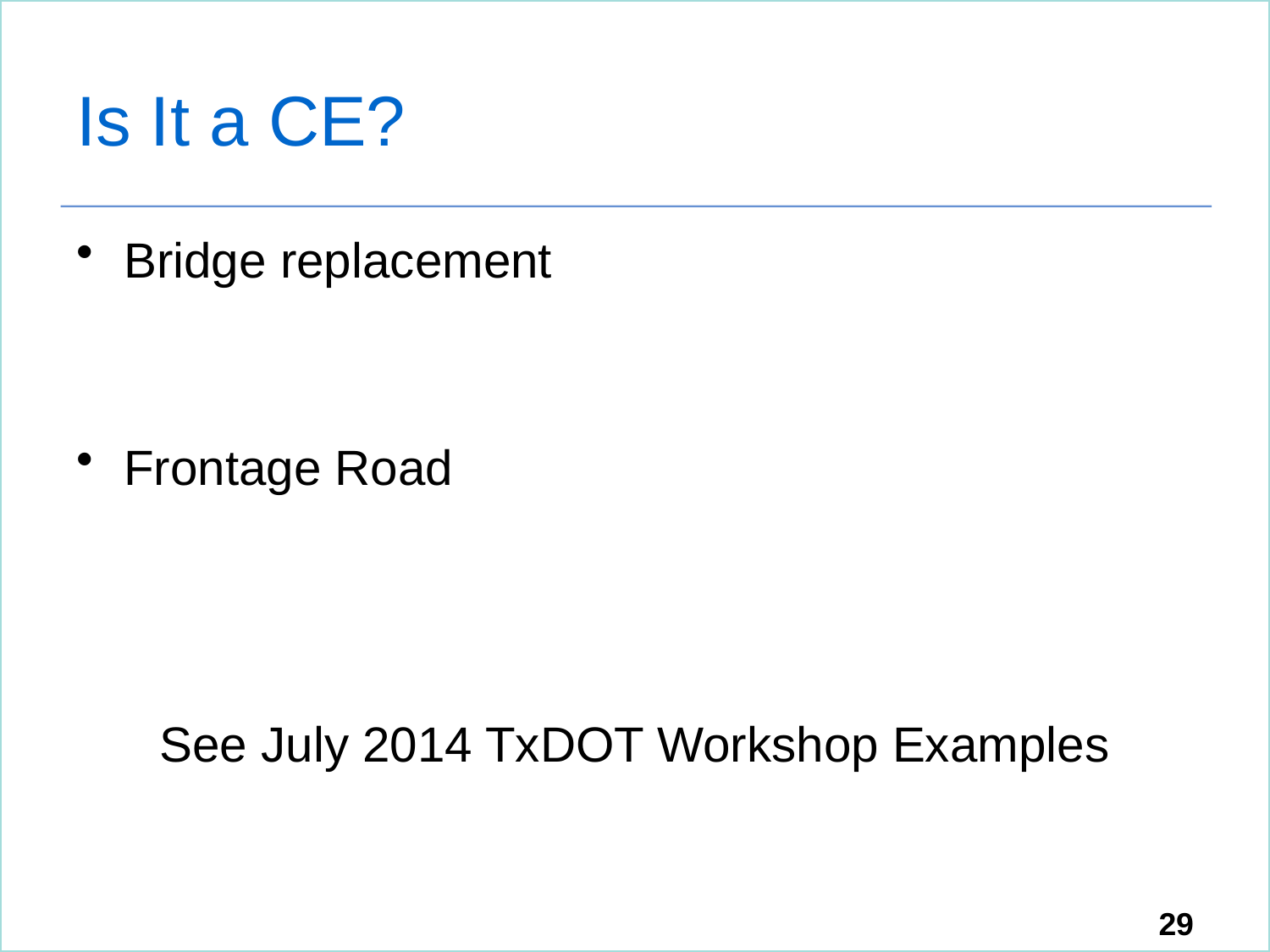

# Is It a CE?
Bridge replacement

Frontage Road

See July 2014 TxDOT Workshop Examples
29